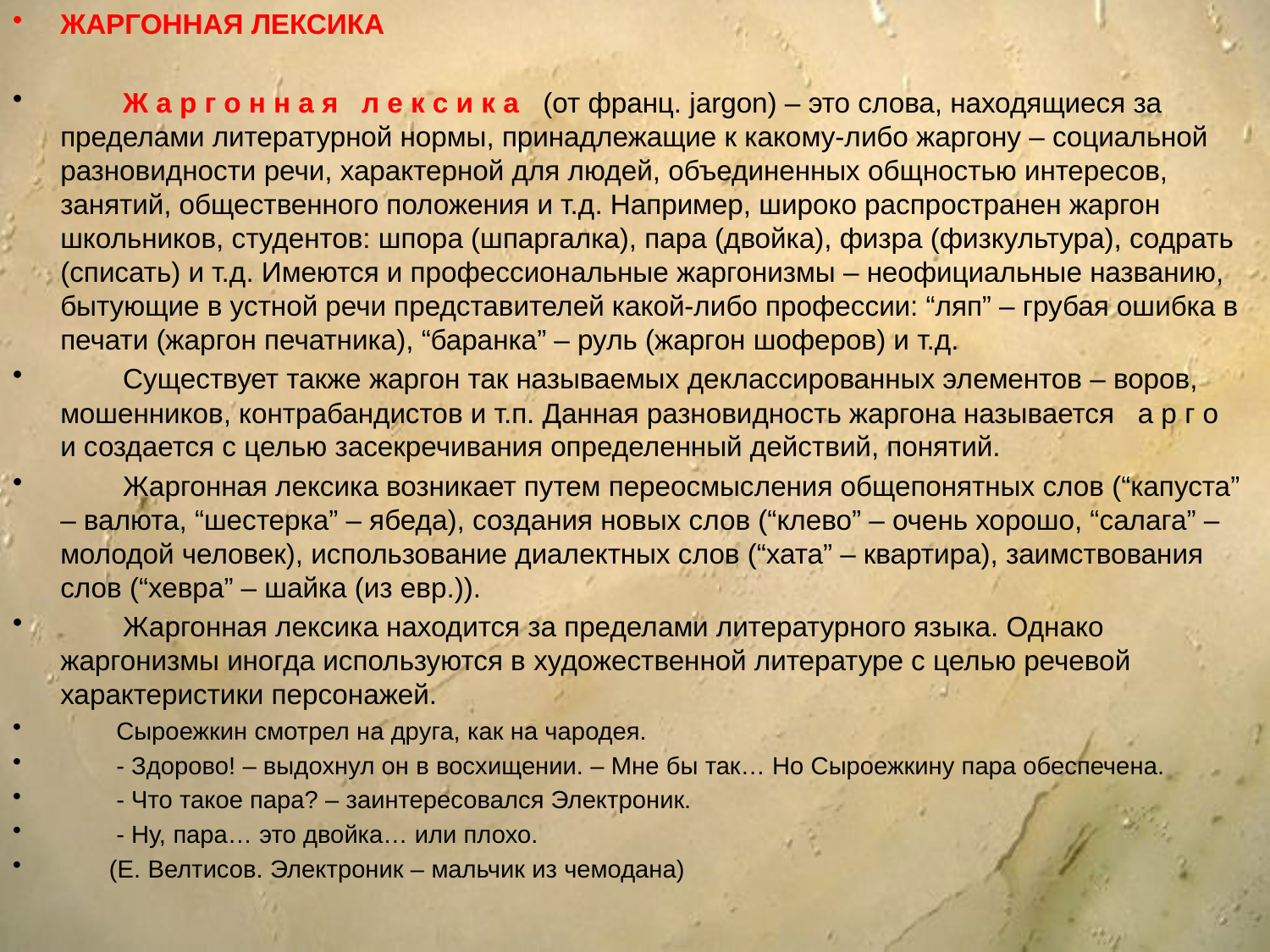

ЖАРГОННАЯ ЛЕКСИКА

        Ж а р г о н н а я   л е к с и к а   (от франц. jargon) – это слова, находящиеся за пределами литературной нормы, принадлежащие к какому-либо жаргону – социальной разновидности речи, характерной для людей, объединенных общностью интересов, занятий, общественного положения и т.д. Например, широко распространен жаргон школьников, студентов: шпора (шпаргалка), пара (двойка), физра (физкультура), содрать (списать) и т.д. Имеются и профессиональные жаргонизмы – неофициальные названию, бытующие в устной речи представителей какой-либо профессии: “ляп” – грубая ошибка в печати (жаргон печатника), “баранка” – руль (жаргон шоферов) и т.д.
        Существует также жаргон так называемых деклассированных элементов – воров, мошенников, контрабандистов и т.п. Данная разновидность жаргона называется   а р г о   и создается с целью засекречивания определенный действий, понятий.
        Жаргонная лексика возникает путем переосмысления общепонятных слов (“капуста” – валюта, “шестерка” – ябеда), создания новых слов (“клево” – очень хорошо, “салага” – молодой человек), использование диалектных слов (“хата” – квартира), заимствования слов (“хевра” – шайка (из евр.)).
        Жаргонная лексика находится за пределами литературного языка. Однако жаргонизмы иногда используются в художественной литературе с целью речевой характеристики персонажей.
        Сыроежкин смотрел на друга, как на чародея.
        - Здорово! – выдохнул он в восхищении. – Мне бы так… Но Сыроежкину пара обеспечена.
        - Что такое пара? – заинтересовался Электроник.
        - Ну, пара… это двойка… или плохо.
       (Е. Велтисов. Электроник – мальчик из чемодана)
#